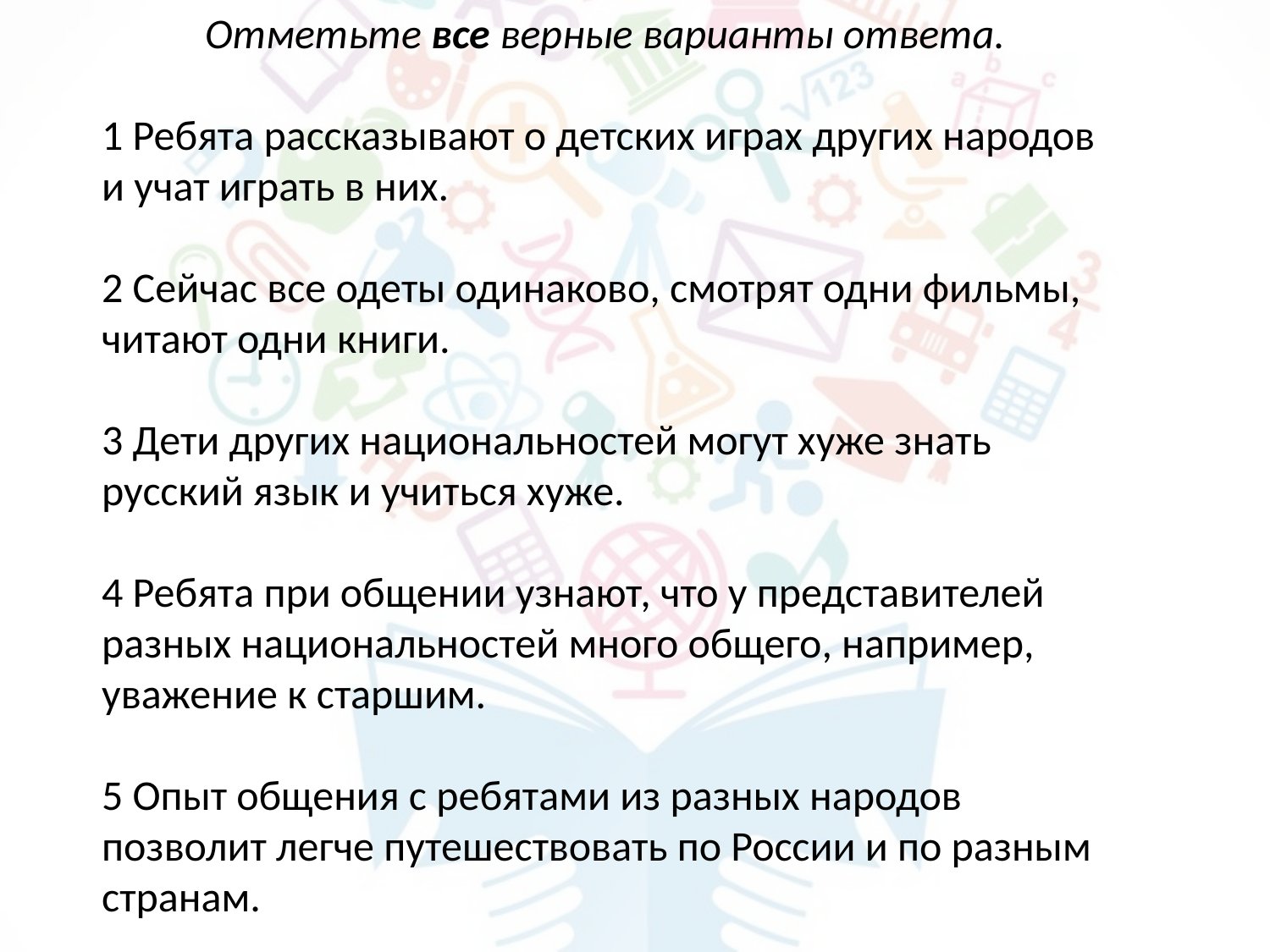

Отметьте все верные варианты ответа.
1 Ребята рассказывают о детских играх других народов и учат играть в них.
2 Сейчас все одеты одинаково, смотрят одни фильмы, читают одни книги.
3 Дети других национальностей могут хуже знать русский язык и учиться хуже.
4 Ребята при общении узнают, что у представителей разных национальностей много общего, например, уважение к старшим.
5 Опыт общения с ребятами из разных народов позволит легче путешествовать по России и по разным странам.